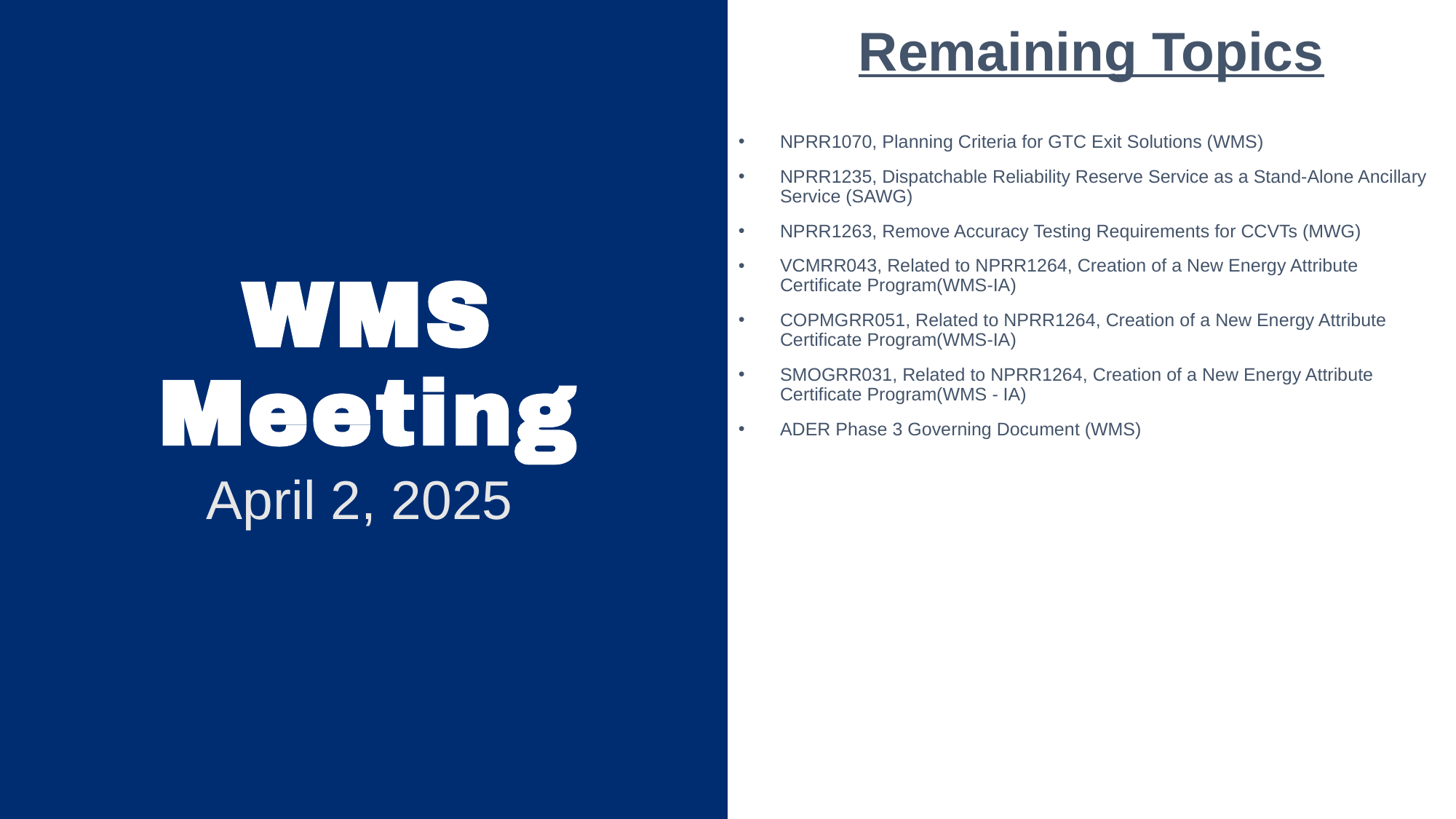

Remaining Topics

NPRR1070, Planning Criteria for GTC Exit Solutions (WMS)
NPRR1235, Dispatchable Reliability Reserve Service as a Stand-Alone Ancillary Service (SAWG)
NPRR1263, Remove Accuracy Testing Requirements for CCVTs (MWG)
VCMRR043, Related to NPRR1264, Creation of a New Energy Attribute Certificate Program(WMS-IA)
COPMGRR051, Related to NPRR1264, Creation of a New Energy Attribute Certificate Program(WMS-IA)
SMOGRR031, Related to NPRR1264, Creation of a New Energy Attribute Certificate Program(WMS - IA)
ADER Phase 3 Governing Document (WMS)

# WMS Meeting
April 2, 2025